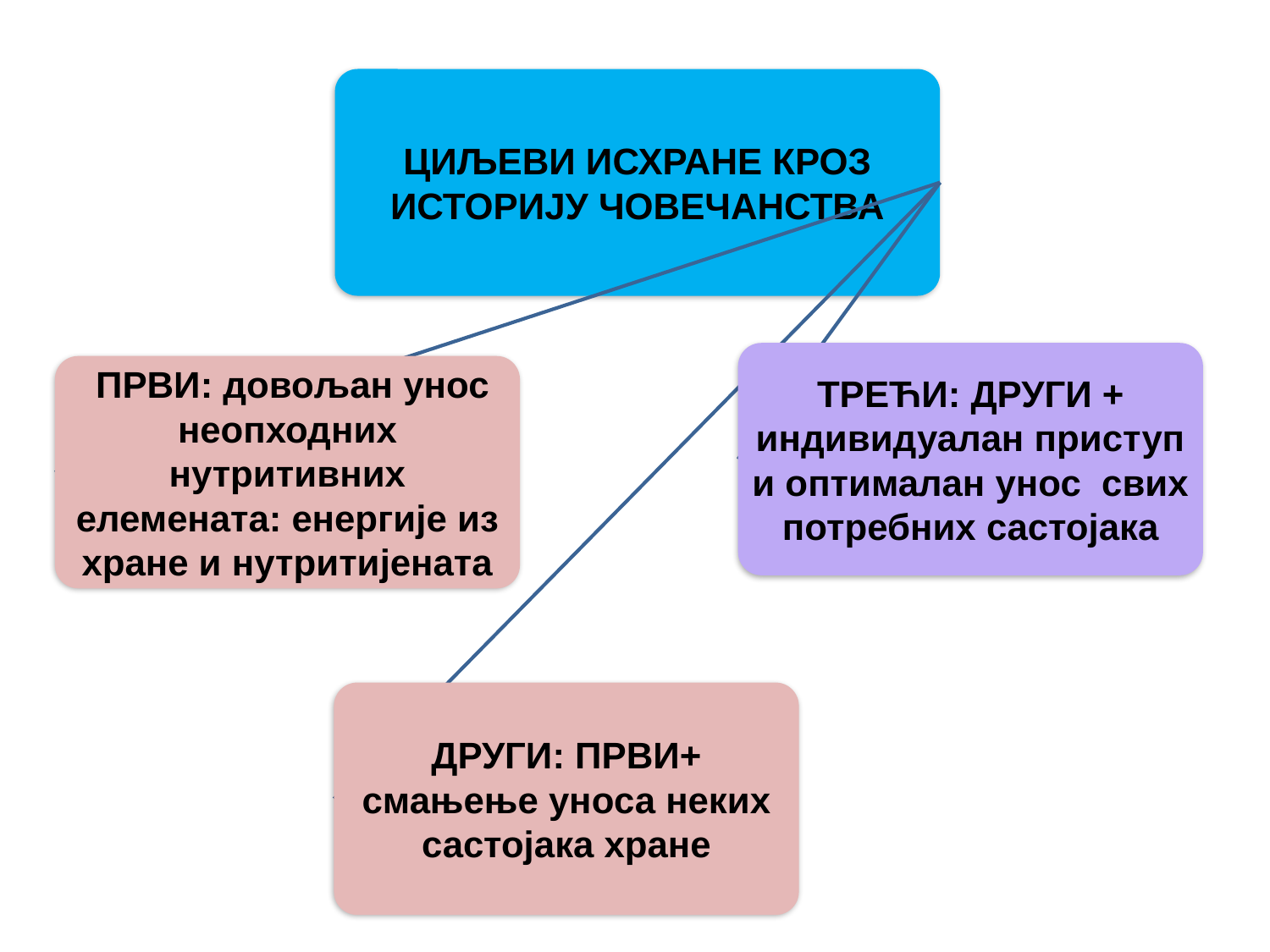

ЦИЉЕВИ ИСХРАНЕ КРОЗ ИСТОРИЈУ ЧОВЕЧАНСТВА

ТРЕЋИ: ДРУГИ + индивидуалан приступ и оптималан унос  свих потребних састојака

 ПРВИ: довољан унос неопходних нутритивних елемената: енергије из хране и нутритијената

ДРУГИ: ПРВИ+ смањење уноса неких састојака хране